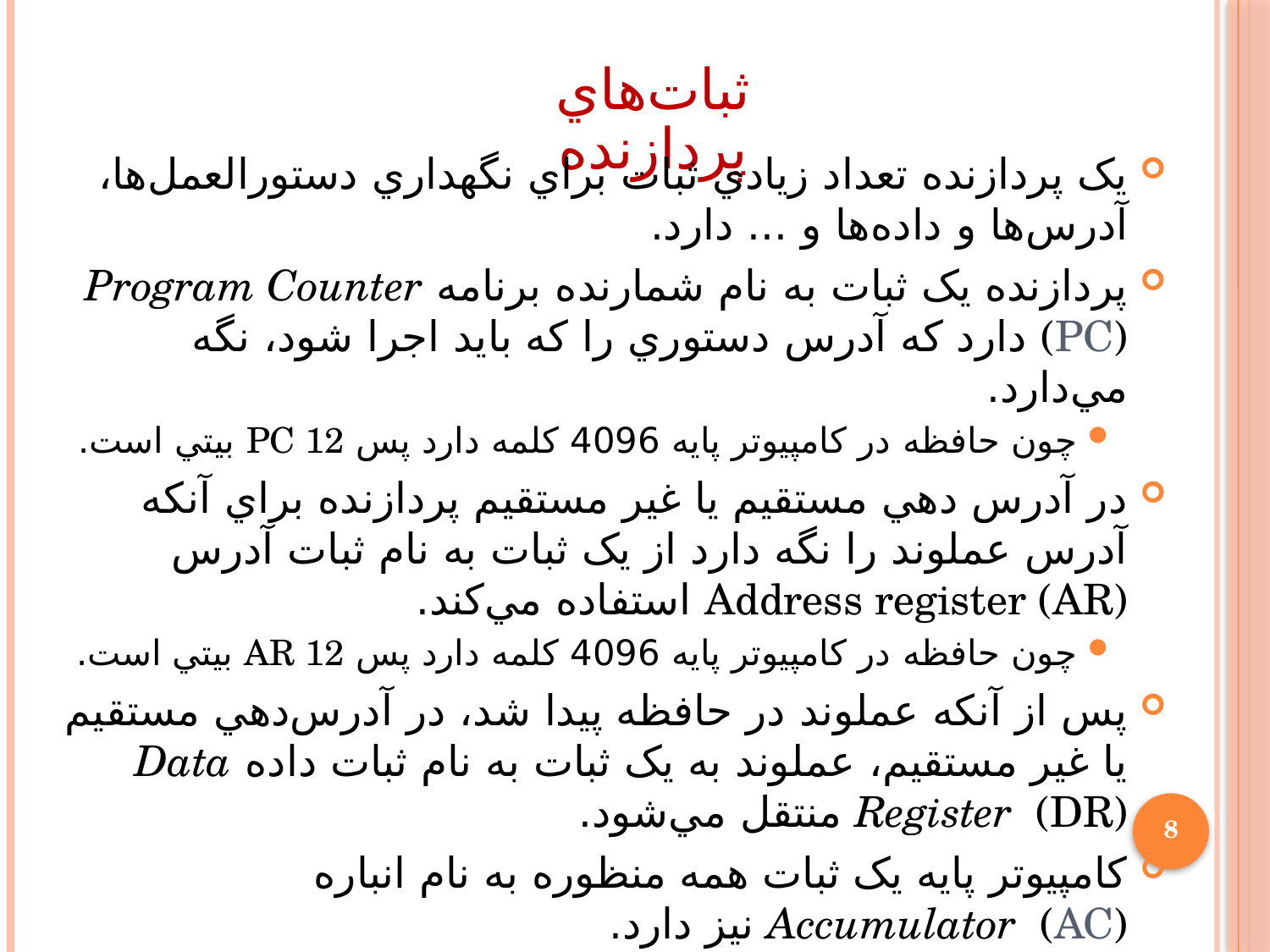

# ثبات‌هاي پردازنده
يک پردازنده تعداد زيادي ثبات براي نگهداري دستورالعمل‌ها، آدرس‌ها و داده‌ها و ... دارد.
پردازنده يک ثبات به نام شمارنده برنامه Program Counter (PC) دارد که آدرس دستوري را که بايد اجرا شود، نگه مي‌دارد.
چون حافظه در کامپيوتر پايه 4096 کلمه دارد پس PC 12 بيتي است.
در آدرس دهي مستقيم يا غير مستقيم پردازنده براي آنکه آدرس عملوند را نگه دارد از يک ثبات به نام ثبات آدرس Address register (AR) استفاده مي‌کند.
چون حافظه در کامپيوتر پايه 4096 کلمه دارد پس AR 12 بيتي است.
پس از آنکه عملوند در حافظه پيدا شد، در آدرس‌دهي مستقيم يا غير مستقيم، عملوند به يک ثبات به نام ثبات داده Data Register  (DR) منتقل مي‌شود.
کامپيوتر پايه يک ثبات همه منظوره به نام انباره Accumulator  (AC) نيز دارد.
8